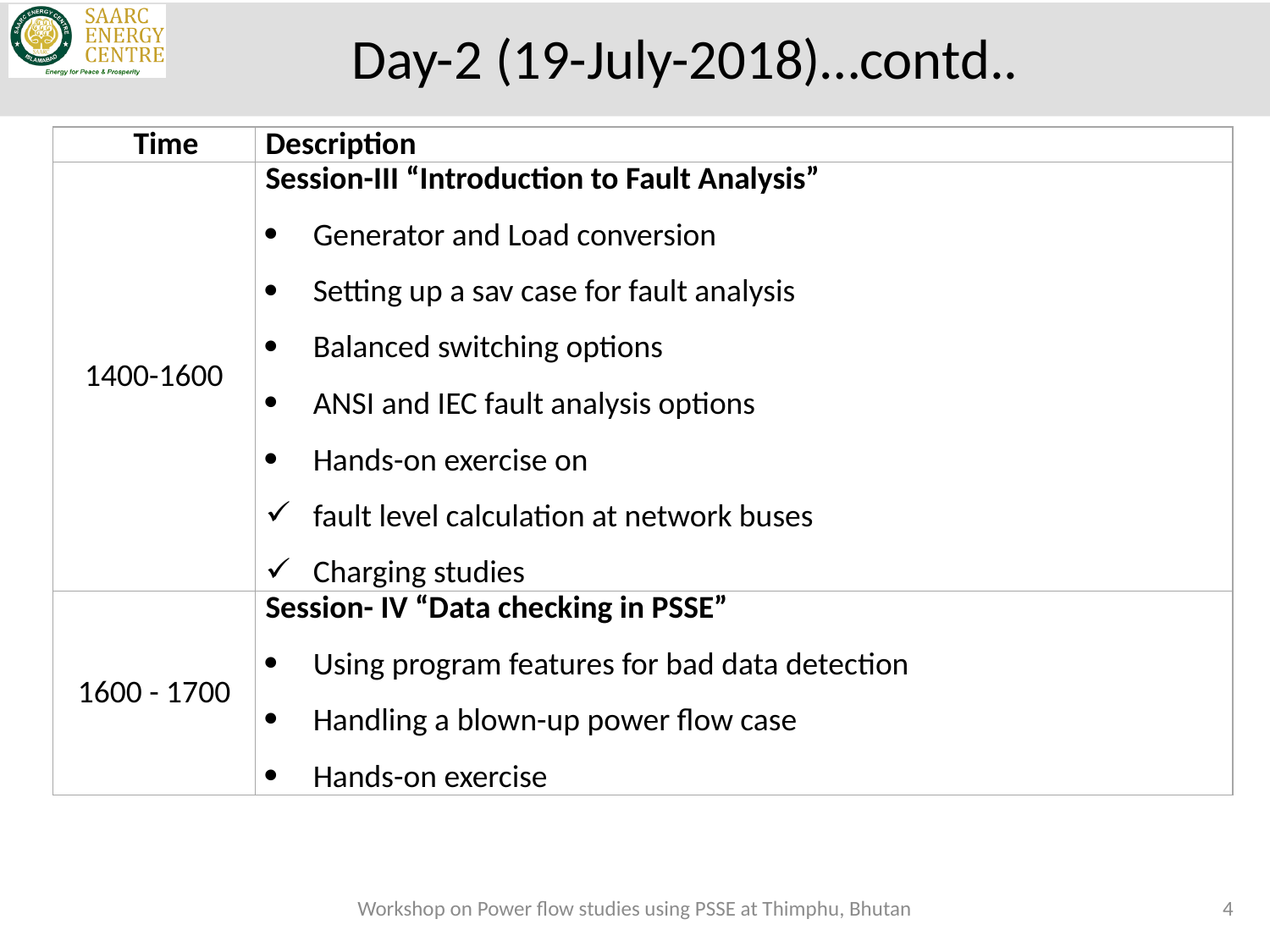

# Day-2 (19-July-2018)…contd..
| Time | Description |
| --- | --- |
| 1400-1600 | Session-III “Introduction to Fault Analysis” Generator and Load conversion Setting up a sav case for fault analysis Balanced switching options ANSI and IEC fault analysis options Hands-on exercise on fault level calculation at network buses Charging studies |
| 1600 - 1700 | Session- IV “Data checking in PSSE” Using program features for bad data detection Handling a blown-up power flow case Hands-on exercise |
Workshop on Power flow studies using PSSE at Thimphu, Bhutan
4